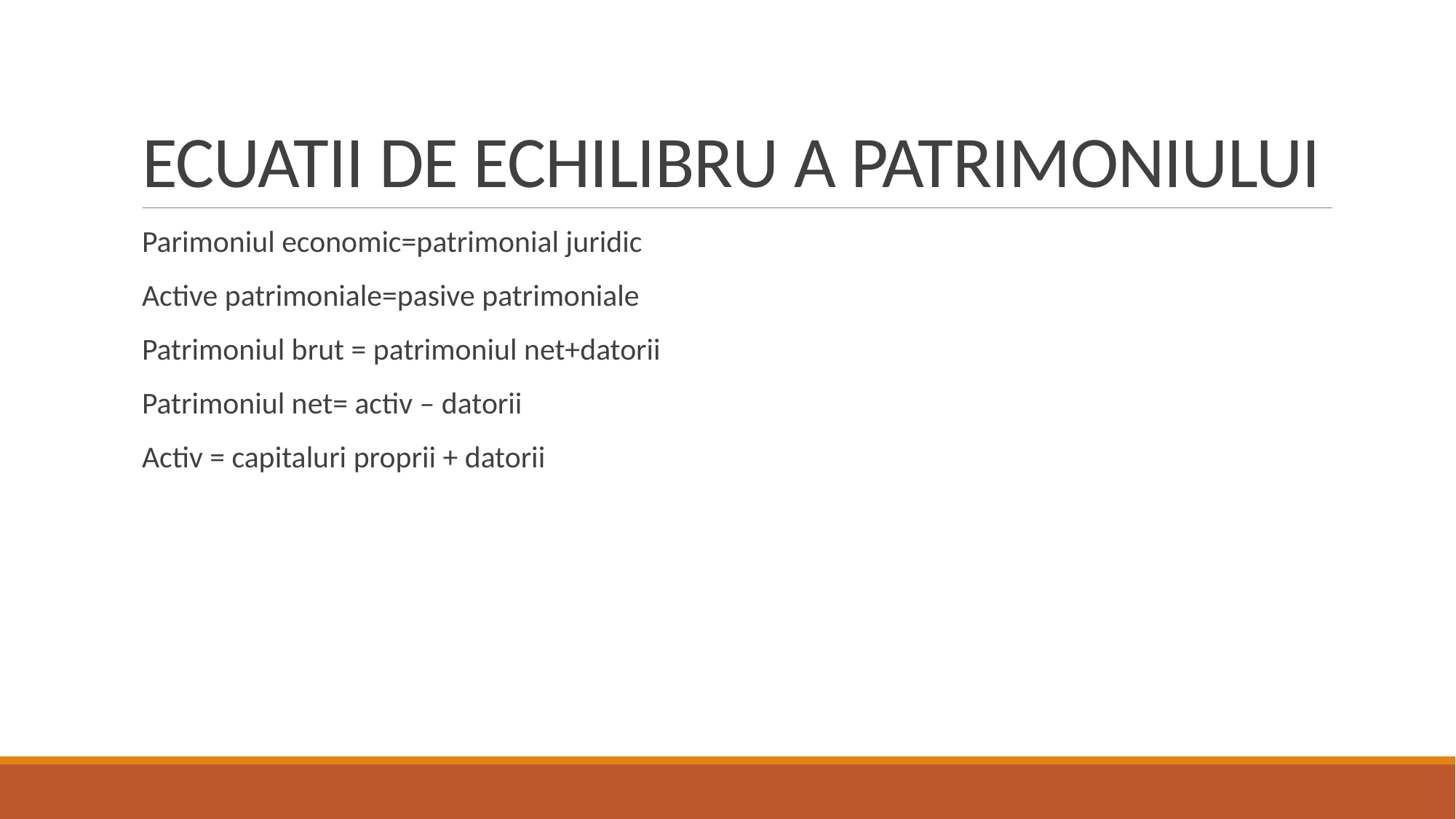

# ECUATII DE ECHILIBRU A PATRIMONIULUI
Parimoniul economic=patrimonial juridic
Active patrimoniale=pasive patrimoniale
Patrimoniul brut = patrimoniul net+datorii
Patrimoniul net= activ – datorii
Activ = capitaluri proprii + datorii